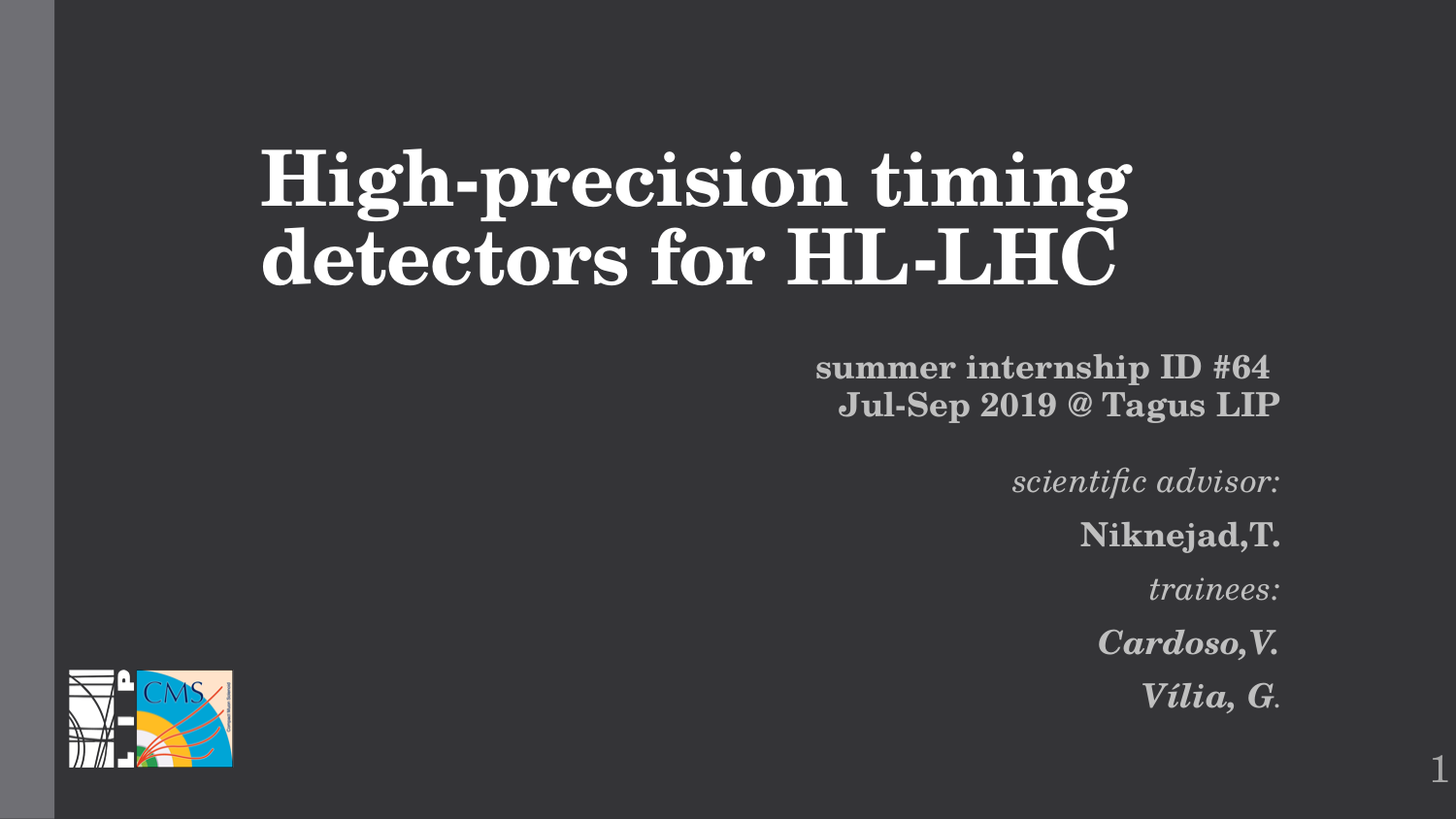

# High-precision timing detectors for HL-LHC
summer internship ID #64
Jul-Sep 2019 @ Tagus LIP
scientific advisor:
Niknejad,T.
trainees:
Cardoso,V.
Vília, G.
1